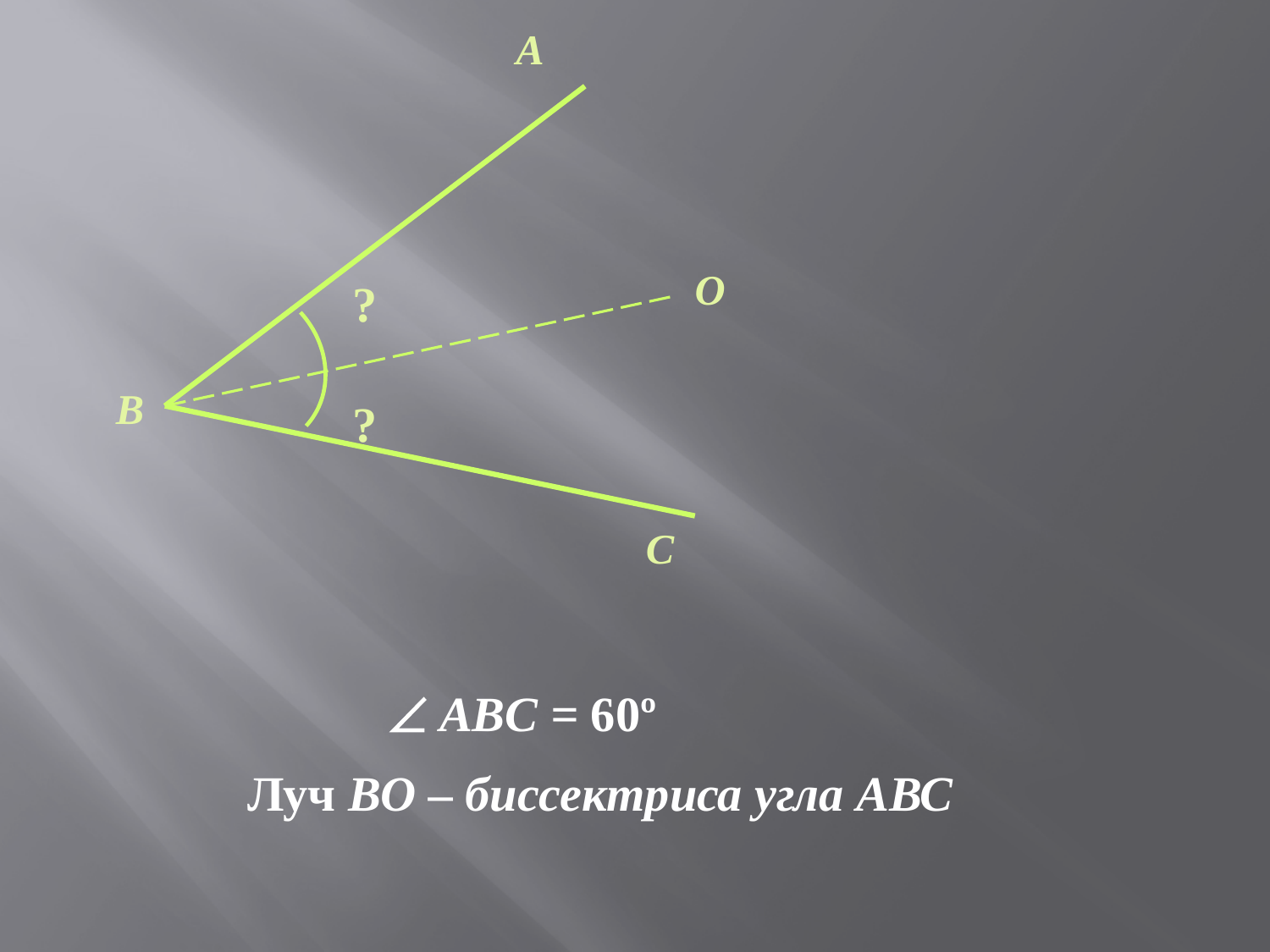

A

O
?

B
?
C
∠ ABС = 60º

Луч BO – биссектриса угла АВС